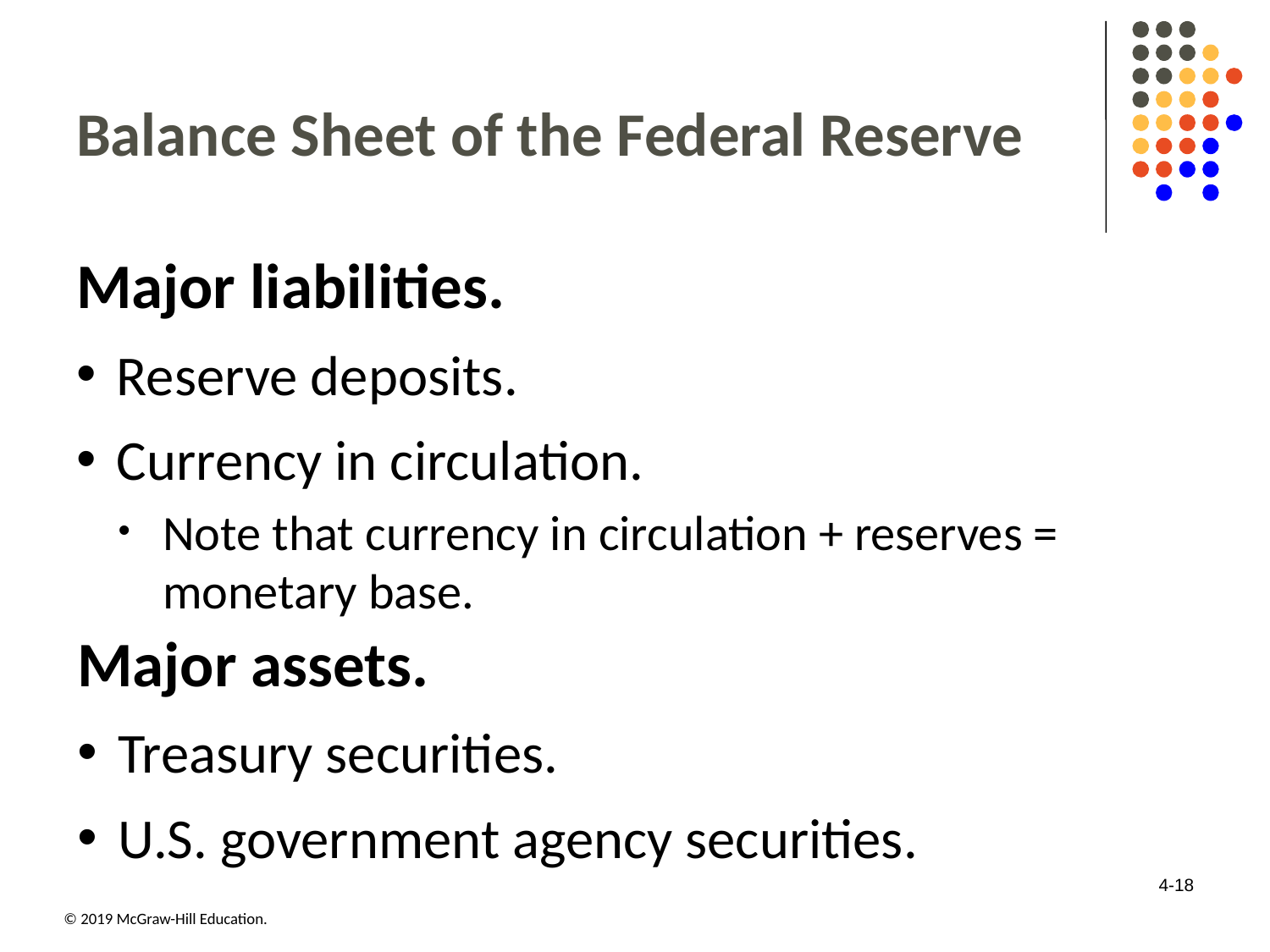

# Balance Sheet of the Federal Reserve
Major liabilities.
Reserve deposits.
Currency in circulation.
Note that currency in circulation + reserves = monetary base.
Major assets.
Treasury securities.
U.S. government agency securities.
4-18